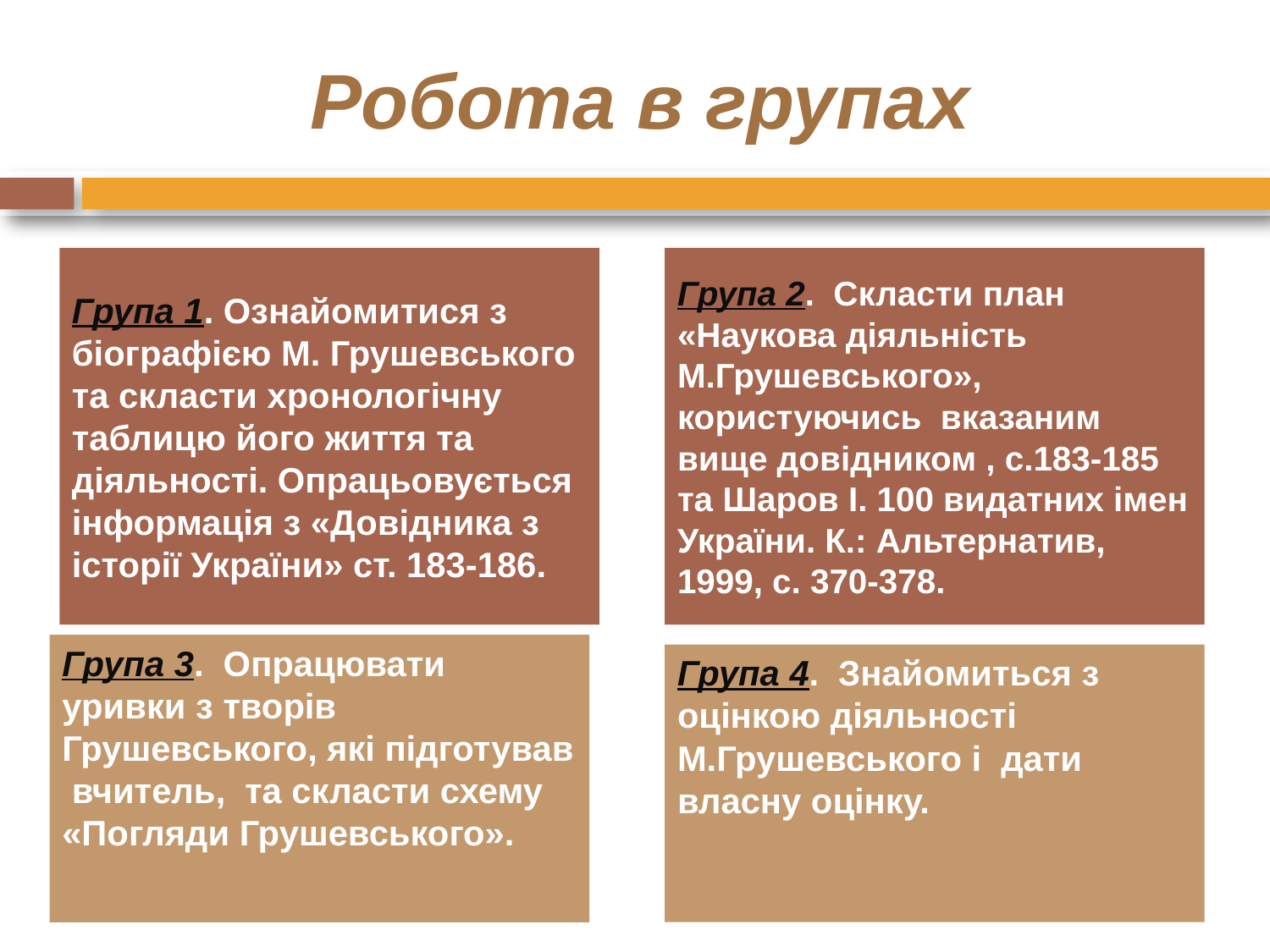

# Робота в групах
Група 1. Ознайомитися з біографією М. Грушевського та скласти хронологічну таблицю його життя та діяльності. Опрацьовується інформація з «Довідника з історії України» ст. 183-186.
Група 2.  Скласти план  «Наукова діяльність М.Грушевського», користуючись  вказаним вище довідником , с.183-185 та Шаров І. 100 видатних імен України. К.: Альтернатив, 1999, с. 370-378.
Група 3.  Опрацювати уривки з творів Грушевського, які підготував  вчитель,  та скласти схему «Погляди Грушевського».

Група 4.  Знайомиться з оцінкою діяльності М.Грушевського і  дати власну оцінку.